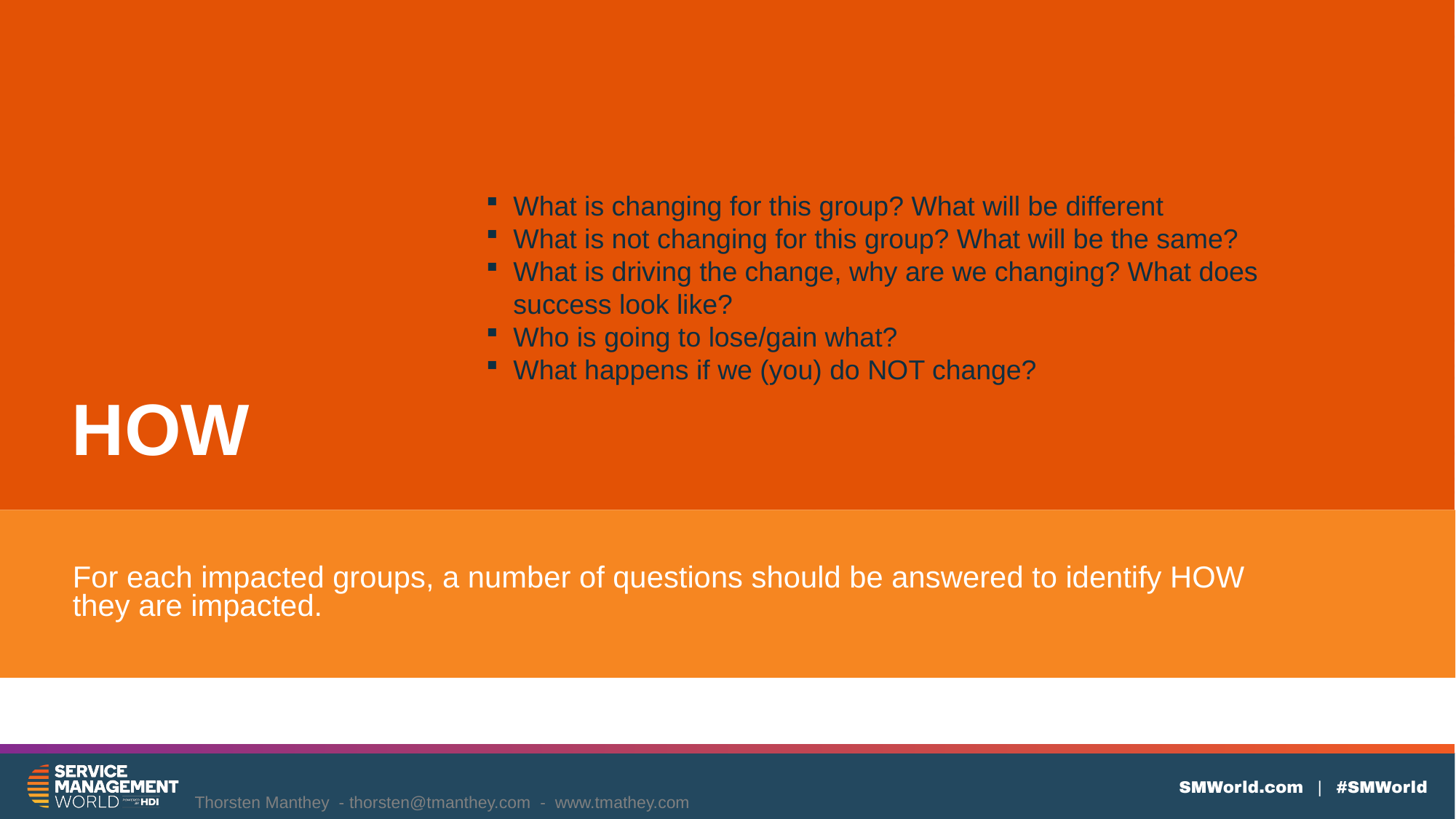

What is changing for this group? What will be different
What is not changing for this group? What will be the same?
What is driving the change, why are we changing? What does success look like?
Who is going to lose/gain what?
What happens if we (you) do NOT change?
# HOW
For each impacted groups, a number of questions should be answered to identify HOW they are impacted.
Thorsten Manthey  - thorsten@tmanthey.com  -  www.tmathey.com